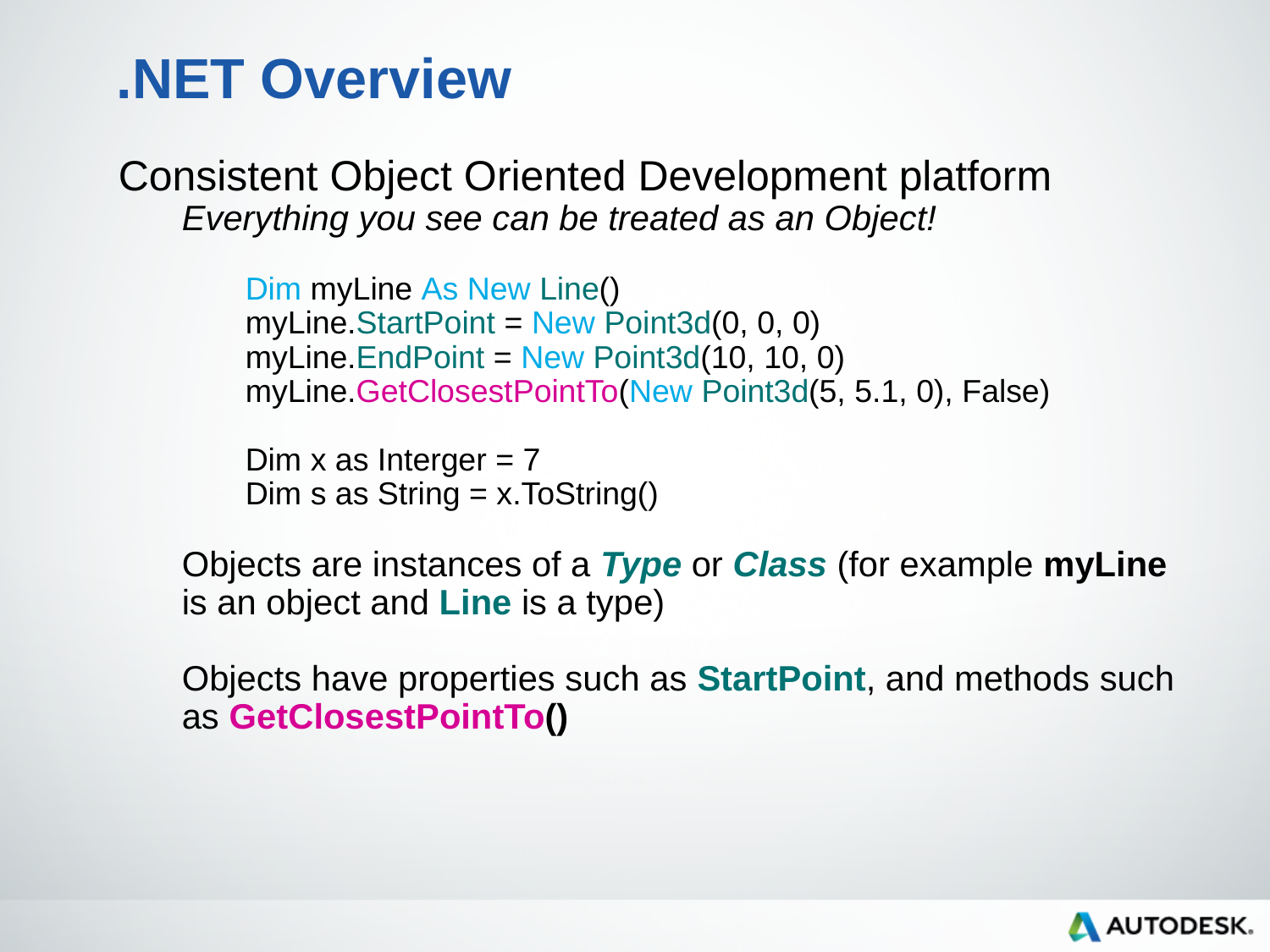

.NET Overview
Consistent Object Oriented Development platform
Everything you see can be treated as an Object!

Dim myLine As New Line()
myLine.StartPoint = New Point3d(0, 0, 0)
myLine.EndPoint = New Point3d(10, 10, 0)
myLine.GetClosestPointTo(New Point3d(5, 5.1, 0), False)

Dim x as Interger = 7
Dim s as String = x.ToString()

Objects are instances of a Type or Class (for example myLine is an object and Line is a type)

Objects have properties such as StartPoint, and methods such as GetClosestPointTo()